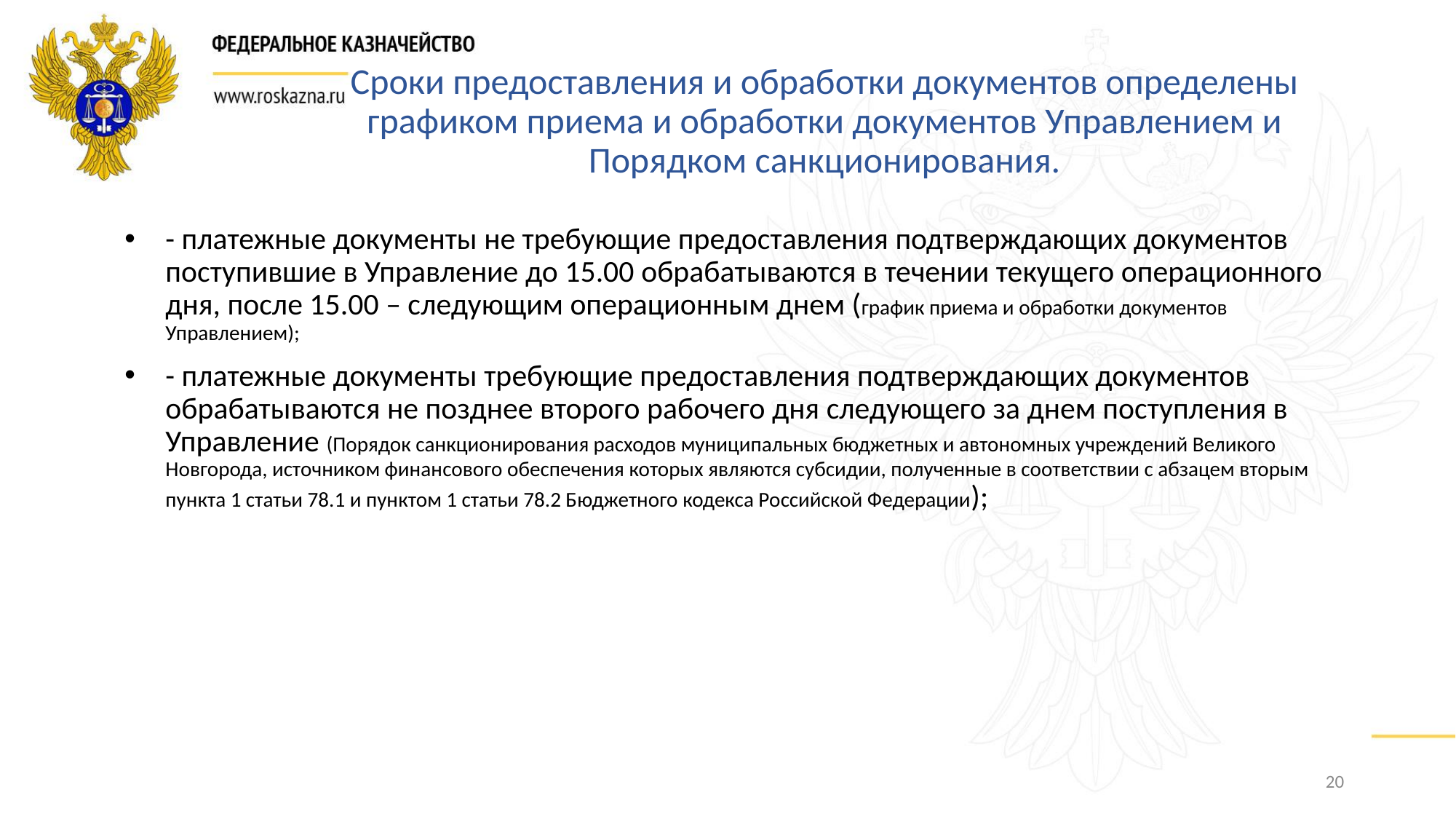

# Сроки предоставления и обработки документов определены графиком приема и обработки документов Управлением и Порядком санкционирования.
- платежные документы не требующие предоставления подтверждающих документов поступившие в Управление до 15.00 обрабатываются в течении текущего операционного дня, после 15.00 – следующим операционным днем (график приема и обработки документов Управлением);
- платежные документы требующие предоставления подтверждающих документов обрабатываются не позднее второго рабочего дня следующего за днем поступления в Управление (Порядок санкционирования расходов муниципальных бюджетных и автономных учреждений Великого Новгорода, источником финансового обеспечения которых являются субсидии, полученные в соответствии с абзацем вторым пункта 1 статьи 78.1 и пунктом 1 статьи 78.2 Бюджетного кодекса Российской Федерации);
20